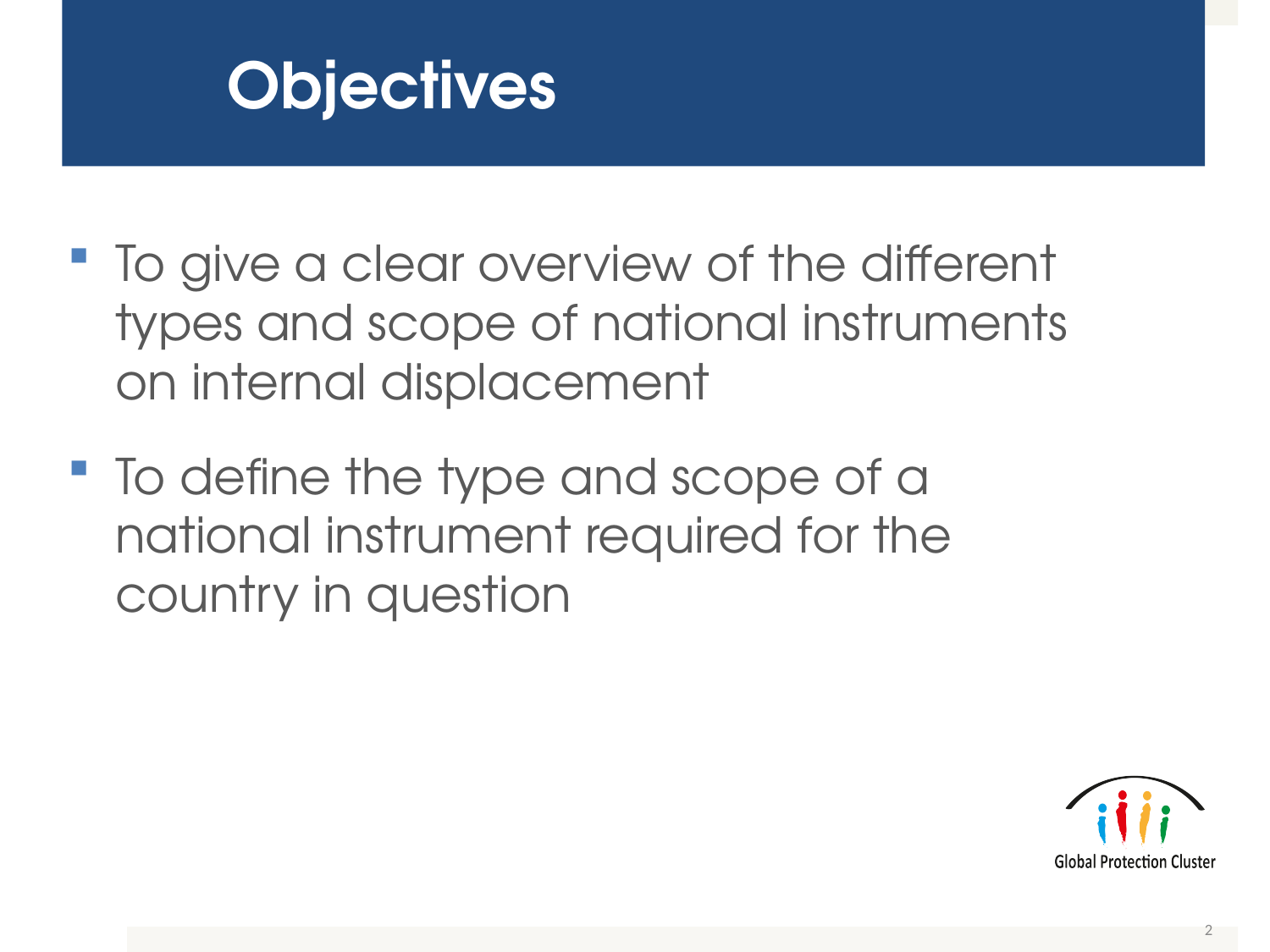

# Objectives
To give a clear overview of the different types and scope of national instruments on internal displacement
To define the type and scope of a national instrument required for the country in question